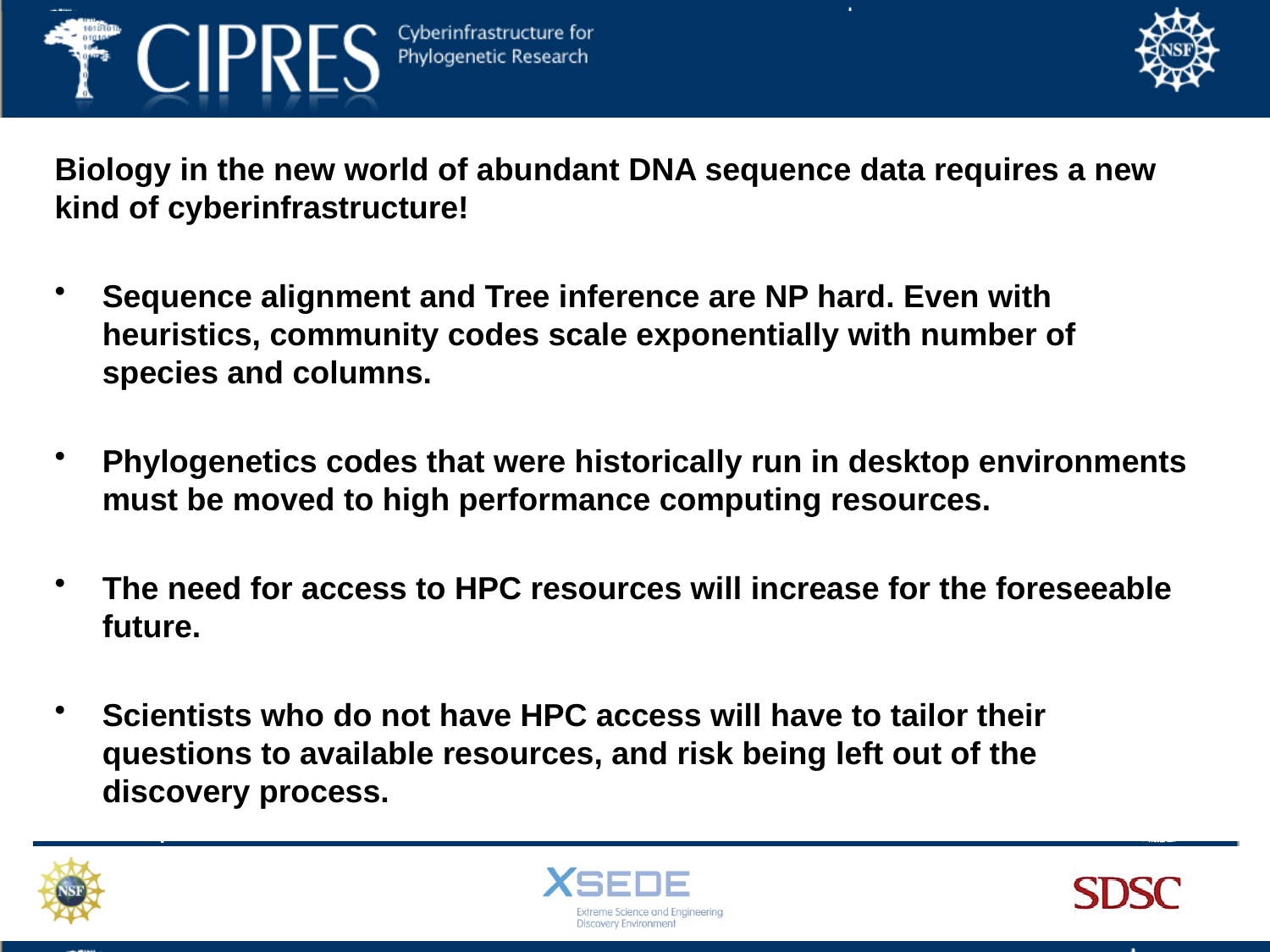

Biology in the new world of abundant DNA sequence data requires a new kind of cyberinfrastructure!

Sequence alignment and Tree inference are NP hard. Even with heuristics, community codes scale exponentially with number of species and columns.

Phylogenetics codes that were historically run in desktop environments must be moved to high performance computing resources.

The need for access to HPC resources will increase for the foreseeable future.

Scientists who do not have HPC access will have to tailor their questions to available resources, and risk being left out of the discovery process.